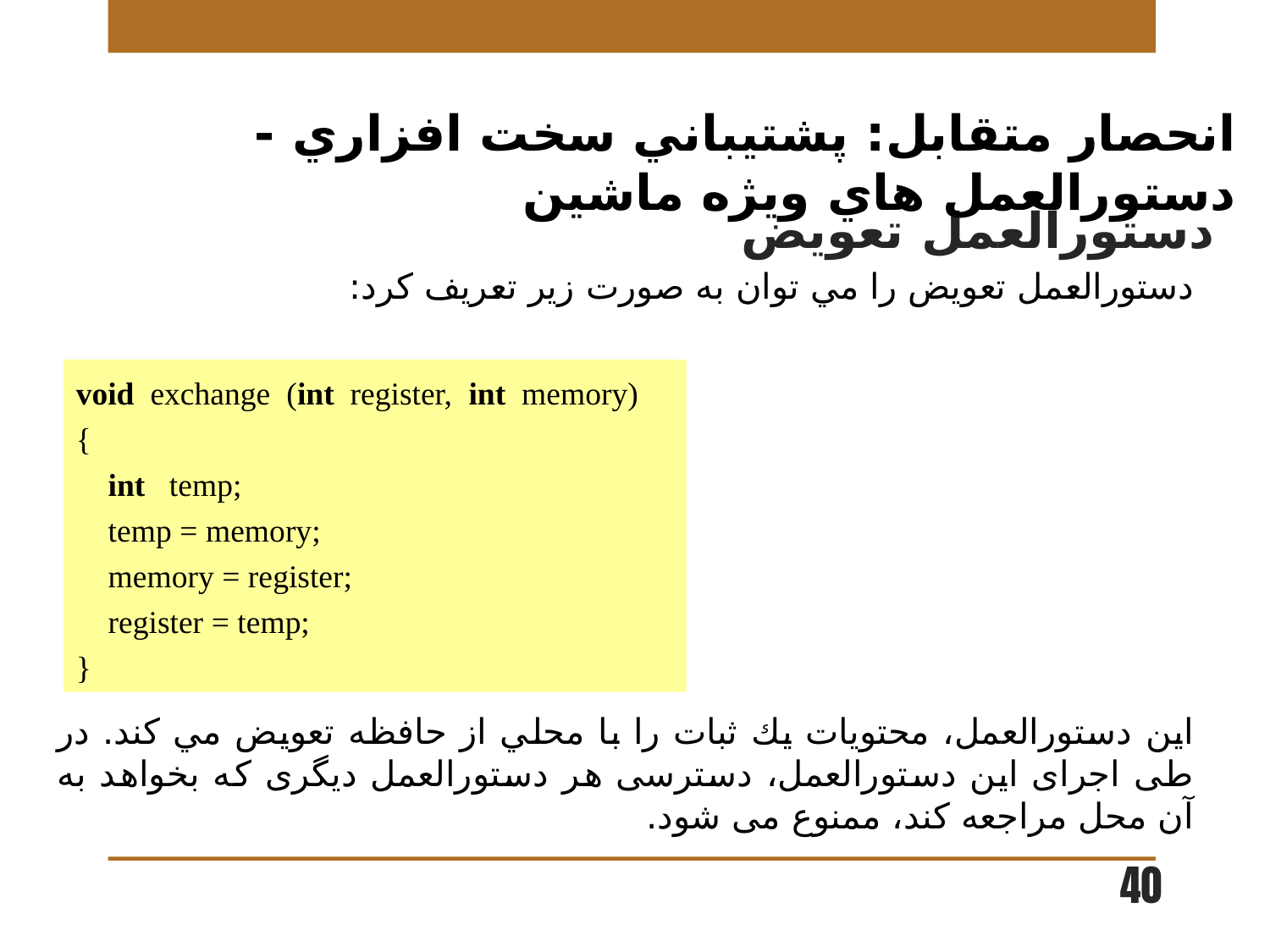

انحصار متقابل: پشتيباني سخت افزاري - دستورالعمل هاي ويژه ماشين
# دستورالعمل تعويض
دستورالعمل تعويض را مي توان به صورت زير تعريف كرد:

اين دستورالعمل، محتويات يك ثبات را با محلي از حافظه تعويض مي كند. در طی اجرای این دستورالعمل، دسترسی هر دستورالعمل دیگری که بخواهد به آن محل مراجعه کند، ممنوع می شود.
void  exchange  (int  register,  int  memory)
{
    int   temp;
    temp = memory;
    memory = register;
    register = temp;
}
40